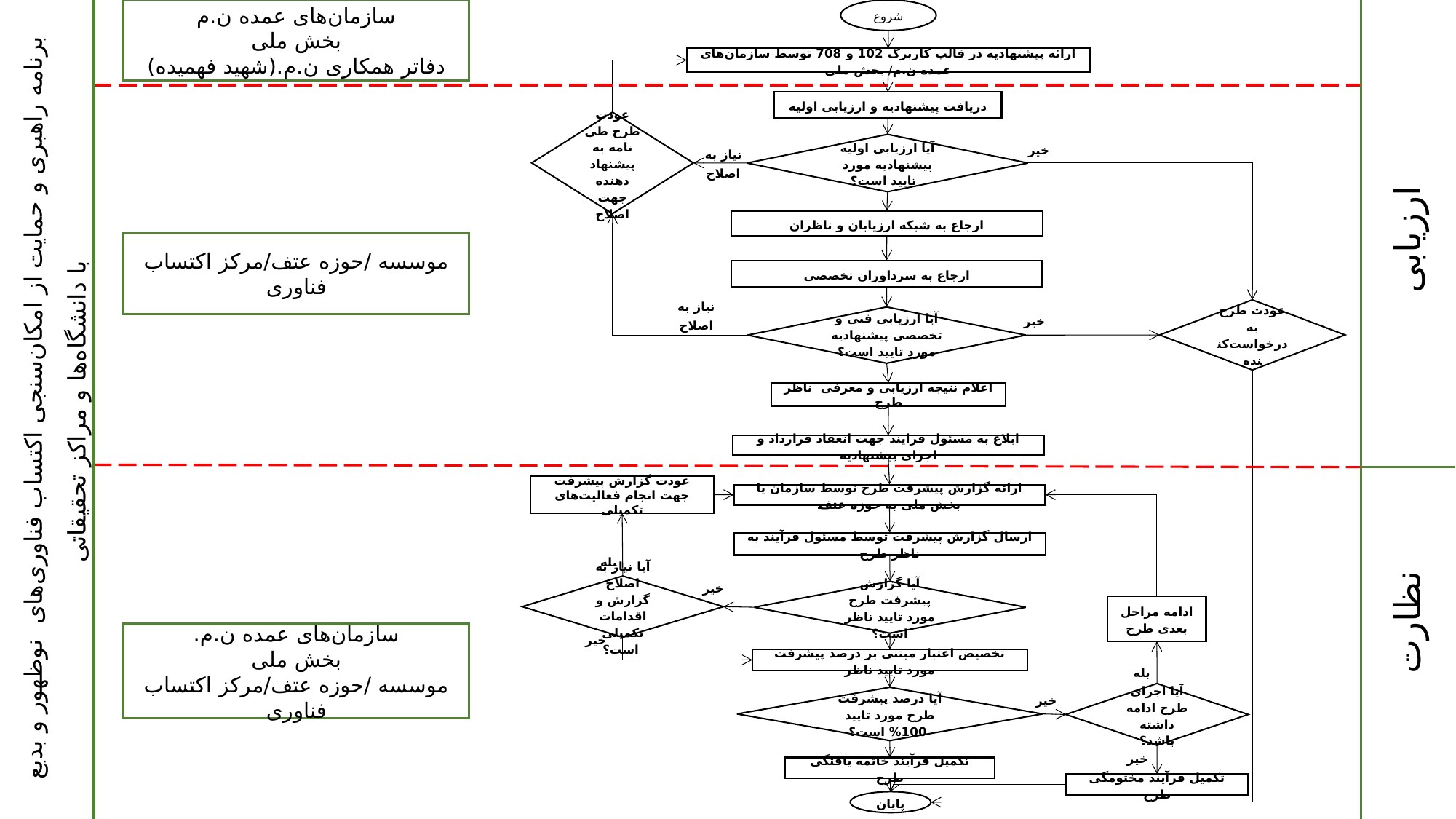

شروع
دریافت پیشنهادیه و ارزیابی اولیه

آيا ارزیابی فنی و تخصصی پیشنهادیه مورد تایید است؟

پايان
سازمان‌های عمده ن.م
بخش ملی
دفاتر همکاری ن.م.(شهید فهمیده)
ارائه پیشنهادیه در قالب کاربرگ 102 و 708 توسط سازمان‌های عمده ن.م/ بخش ملی
عودت طرح طي نامه به پيشنهاد دهنده جهت اصلاح
آیا ارزیابی اولیه پیشنهادیه مورد تایید است؟
خیر
نیاز به
اصلاح
ارجاع به شبکه ارزیابان و ناظران
ارزیابی
موسسه /حوزه عتف/مرکز اکتساب فناوری‌
ارجاع به سرداوران تخصصی
نیاز به
اصلاح

عودت طرح به درخواست‌كننده

خیر
برنامه راهبری و حمایت از امکان‌سنجی اکتساب فناوری‌های  نوظهور و بدیع
با دانشگاه‌ها و مراکز تحقیقاتی
اعلام نتیجه ارزیابی و معرفی  ناظر طرح
ابلاغ به مسئول فرایند جهت انعقاد قرارداد و اجرای پیشنهادیه
عودت گزارش پیشرفت جهت انجام فعالیت‌های تکمیلی
ارائه گزارش پیشرفت طرح توسط سازمان یا بخش ملی به حوزه عتف
ارسال گزارش پیشرفت توسط مسئول فرآیند به ناظر طرح
بله
خیر
آيا نیاز به اصلاح گزارش و اقدامات تکمیلی است؟
آيا گزارش پیشرفت طرح مورد تایید ناظر است؟
نظارت
ادامه مراحل بعدی طرح
سازمان‌های عمده ن.م.
بخش ملی
موسسه /حوزه عتف/مرکز اکتساب فناوری‌
خیر
تخصیص اعتبار مبتنی بر درصد پیشرفت مورد تایید ناظر
بله
آيا اجرای طرح ادامه داشته باشد؟
آيا درصد پیشرفت طرح مورد تایید 100% است؟
خیر
خیر
تکمیل فرآیند خاتمه یافتگی طرح
تکمیل فرآیند مختومگی طرح